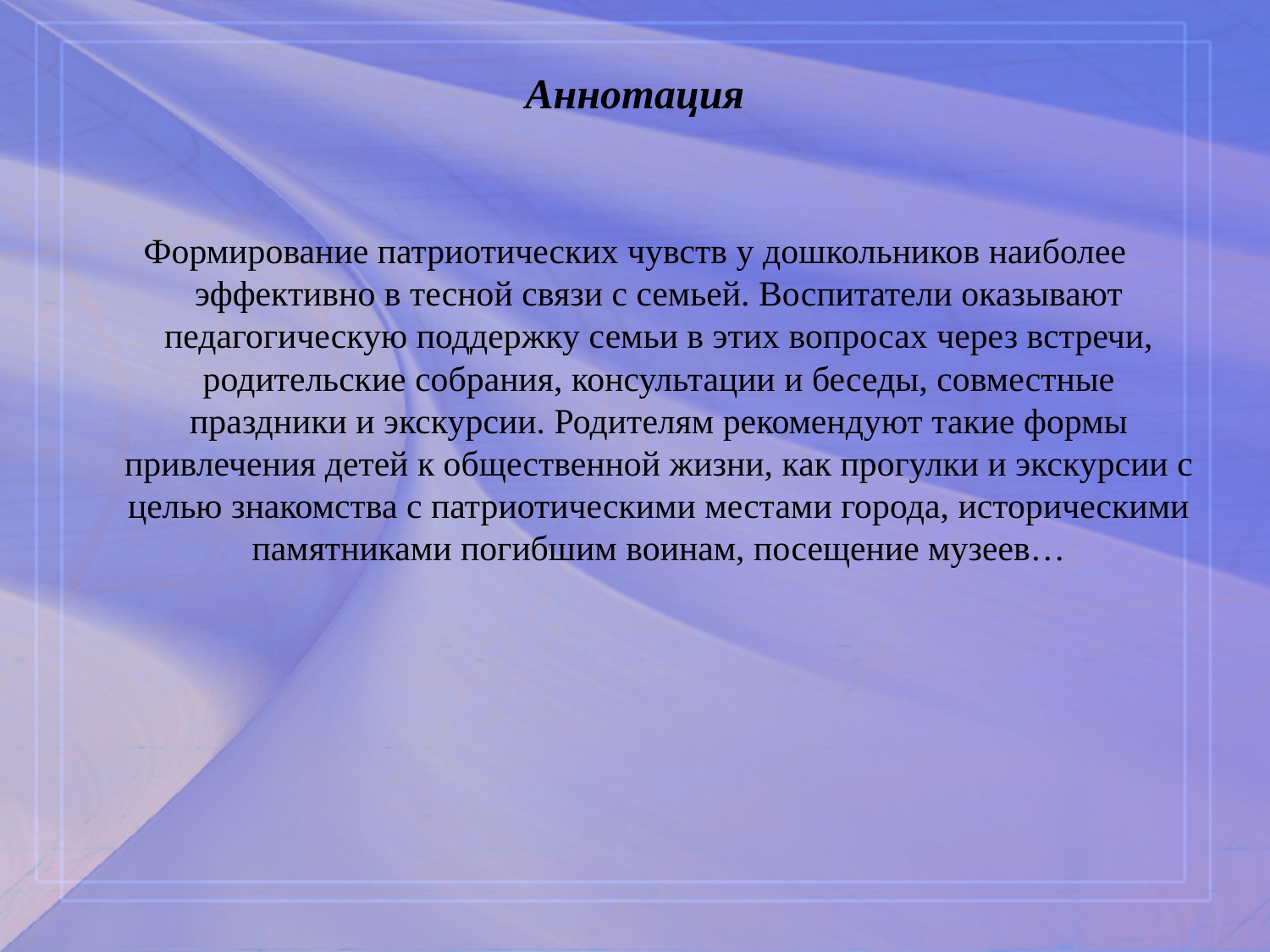

# Аннотация
Формирование патриотических чувств у дошкольников наиболее эффективно в тесной связи с семьей. Воспитатели оказывают педагогическую поддержку семьи в этих вопросах через встречи, родительские собрания, консультации и беседы, совместные праздники и экскурсии. Родителям рекомендуют такие формы привлечения детей к общественной жизни, как прогулки и экскурсии с целью знакомства с патриотическими местами города, историческими памятниками погибшим воинам, посещение музеев…